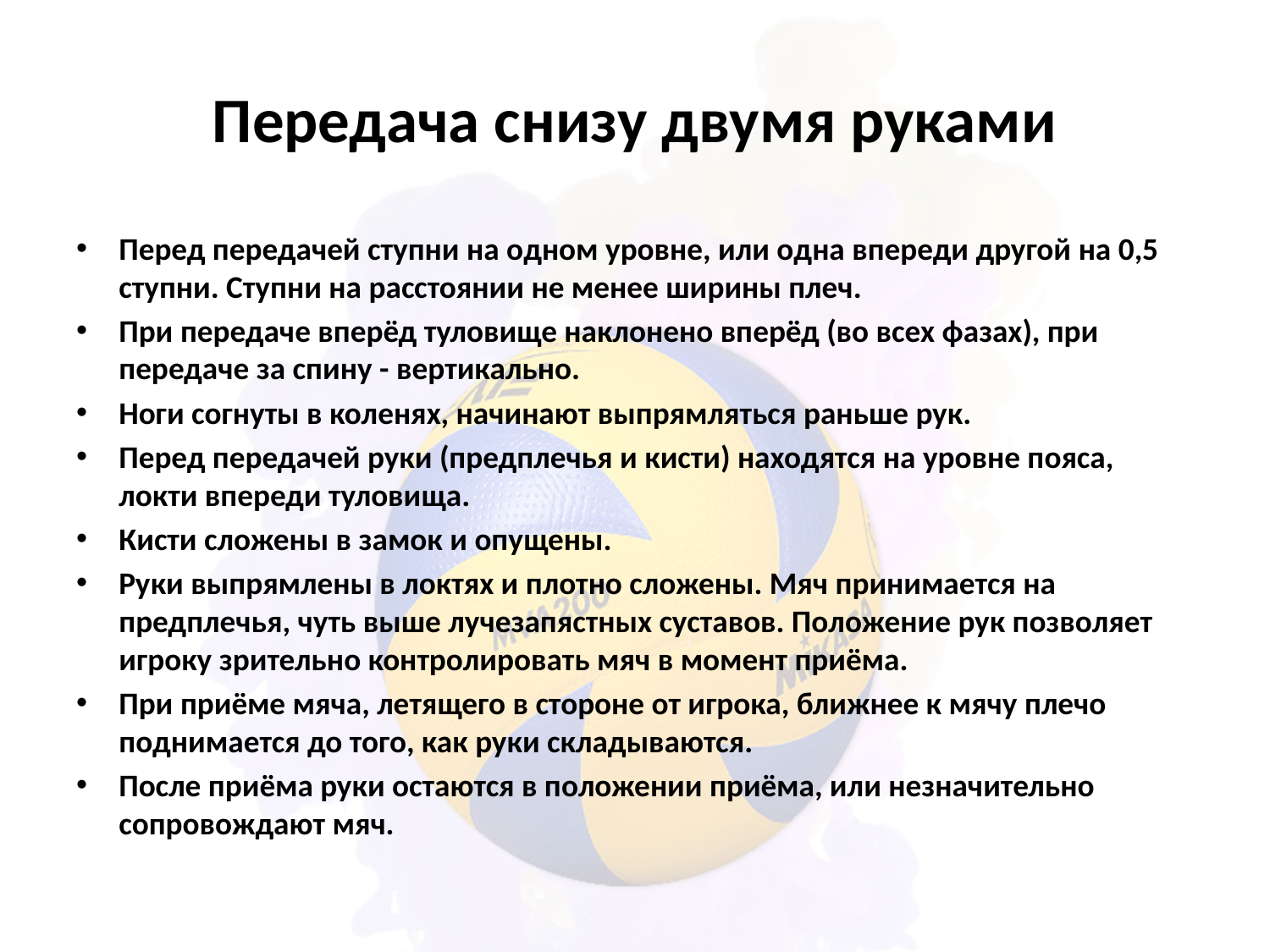

# Передача снизу двумя руками
Перед передачей ступни на одном уровне, или одна впереди другой на 0,5 ступни. Ступни на расстоянии не менее ширины плеч.
При передаче вперёд туловище наклонено вперёд (во всех фазах), при передаче за спину - вертикально.
Ноги согнуты в коленях, начинают выпрямляться раньше рук.
Перед передачей руки (предплечья и кисти) находятся на уровне пояса, локти впереди туловища.
Кисти сложены в замок и опущены.
Руки выпрямлены в локтях и плотно сложены. Мяч принимается на предплечья, чуть выше лучезапястных суставов. Положение рук позволяет игроку зрительно контролировать мяч в момент приёма.
При приёме мяча, летящего в стороне от игрока, ближнее к мячу плечо поднимается до того, как руки складываются.
После приёма руки остаются в положении приёма, или незначительно сопровождают мяч.